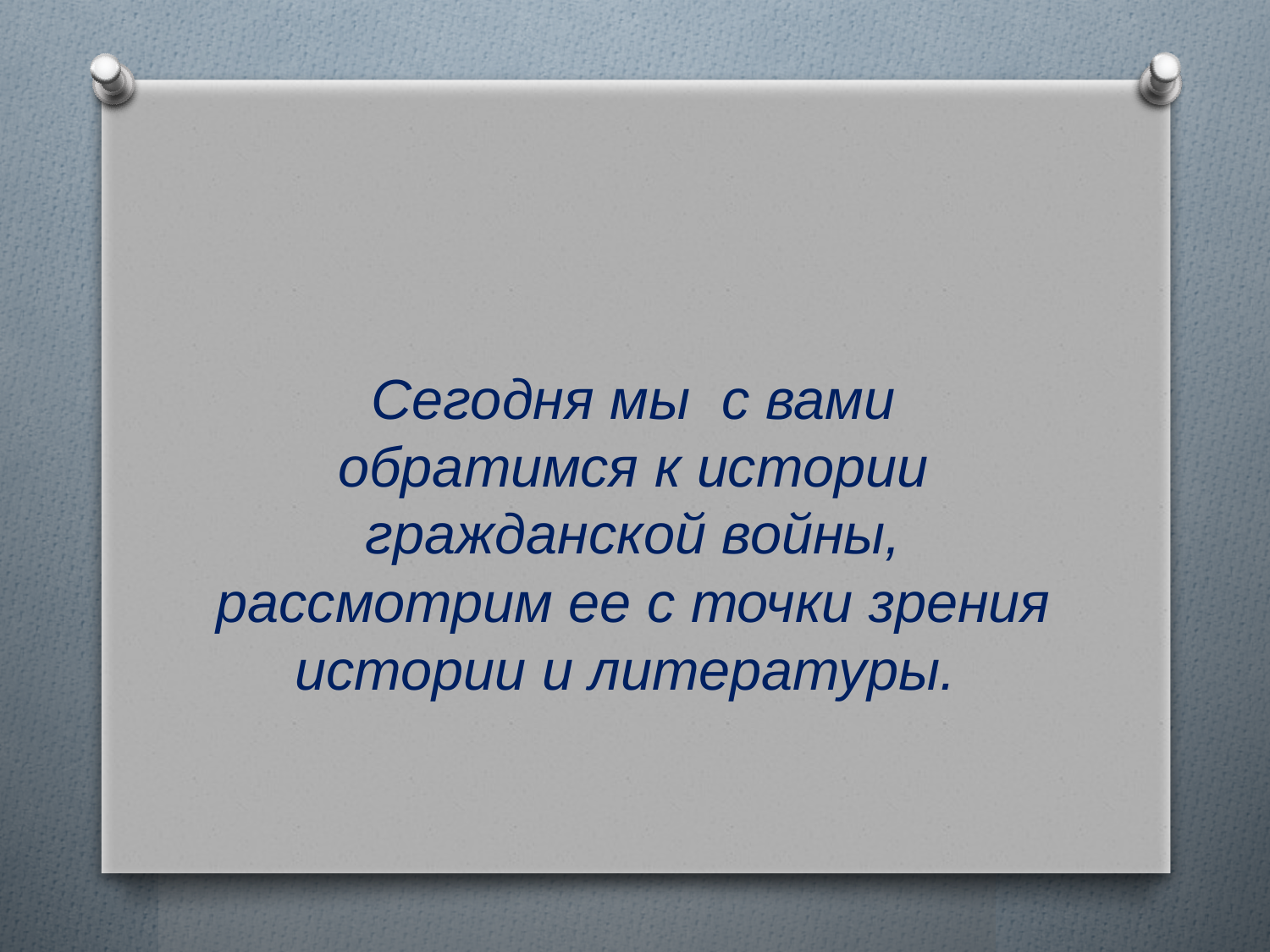

#

Сегодня мы  с вами обратимся к истории гражданской войны, рассмотрим ее с точки зрения истории и литературы.